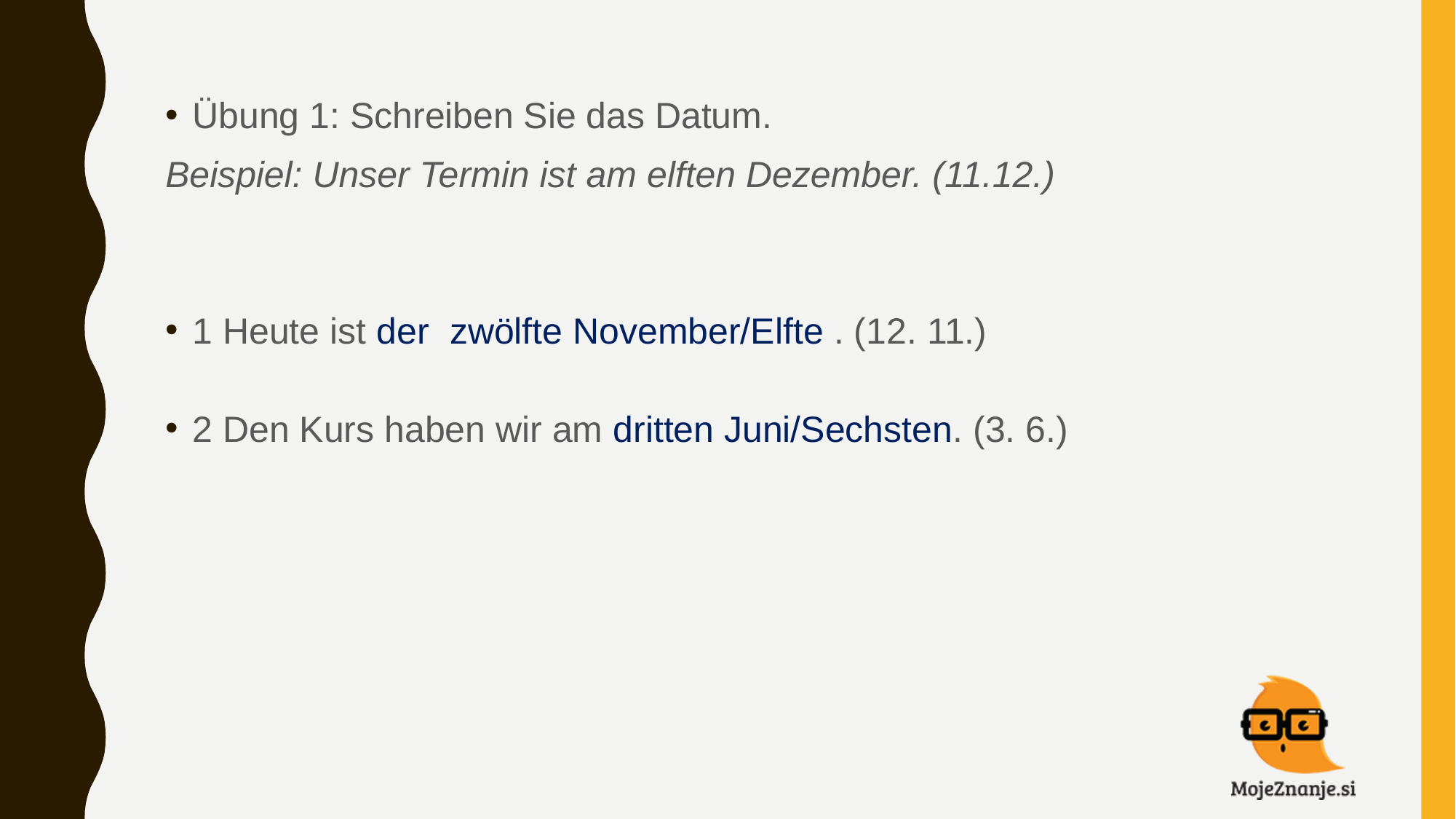

Übung 1: Schreiben Sie das Datum.
Beispiel: Unser Termin ist am elften Dezember. (11.12.)

1 Heute ist der  zwölfte November/Elfte . (12. 11.)
2 Den Kurs haben wir am dritten Juni/Sechsten. (3. 6.)